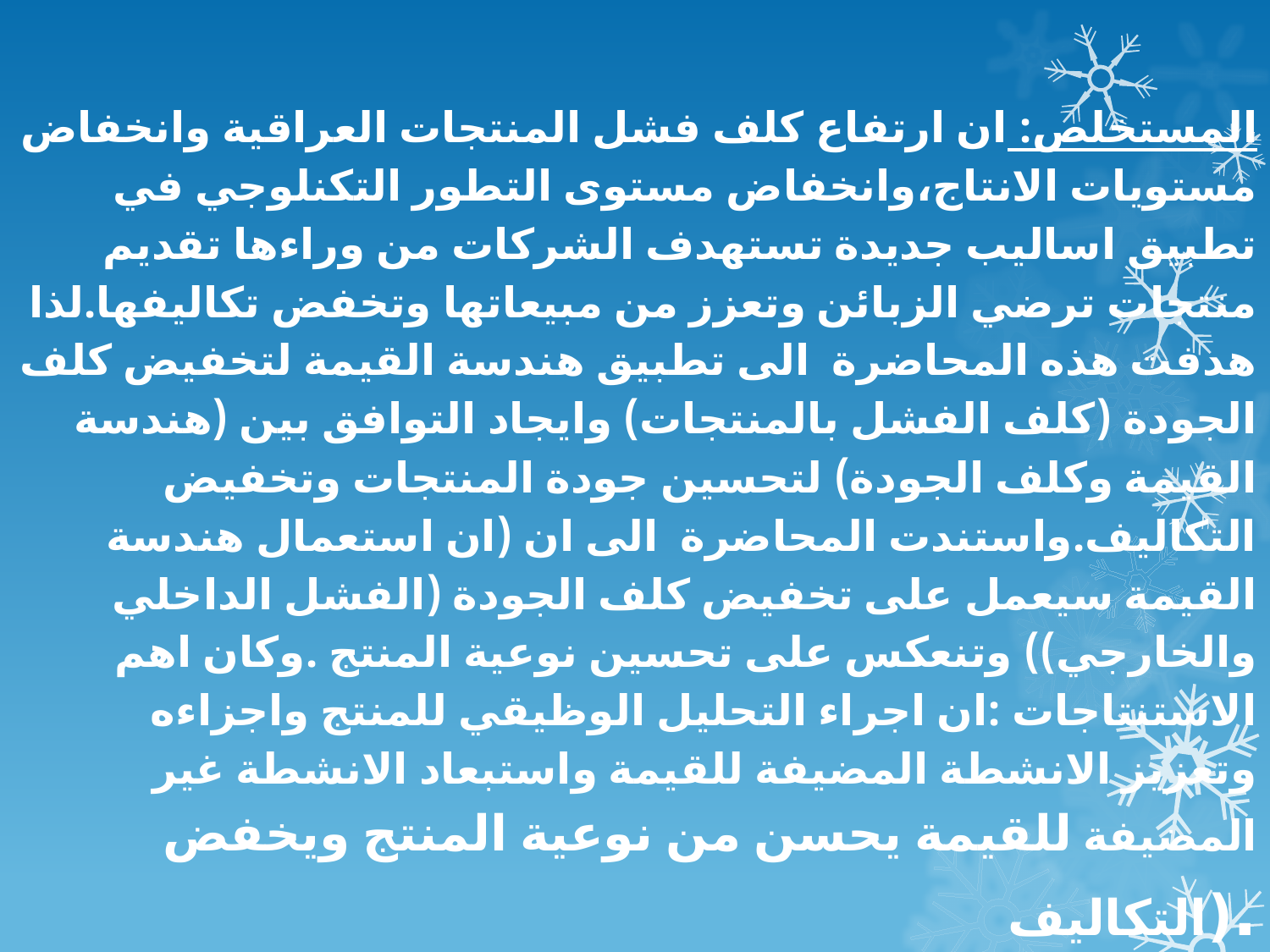

المستخلص: ان ارتفاع كلف فشل المنتجات العراقية وانخفاض مستويات الانتاج،وانخفاض مستوى التطور التكنلوجي في تطبيق اساليب جديدة تستهدف الشركات من وراءها تقديم منتجات ترضي الزبائن وتعزز من مبيعاتها وتخفض تكاليفها.لذا هدفت هذه المحاضرة  الى تطبيق هندسة القيمة لتخفيض كلف الجودة (كلف الفشل بالمنتجات) وايجاد التوافق بين (هندسة القيمة وكلف الجودة) لتحسين جودة المنتجات وتخفيض التكاليف.واستندت المحاضرة  الى ان (ان استعمال هندسة القيمة سيعمل على تخفيض كلف الجودة (الفشل الداخلي والخارجي)) وتنعكس على تحسين نوعية المنتج .وكان اهم الاستنتاجات :ان اجراء التحليل الوظيقي للمنتج واجزاءه وتعزيز الانشطة المضيفة للقيمة واستبعاد الانشطة غير المضيفة للقيمة يحسن من نوعية المنتج ويخفض التكاليف).